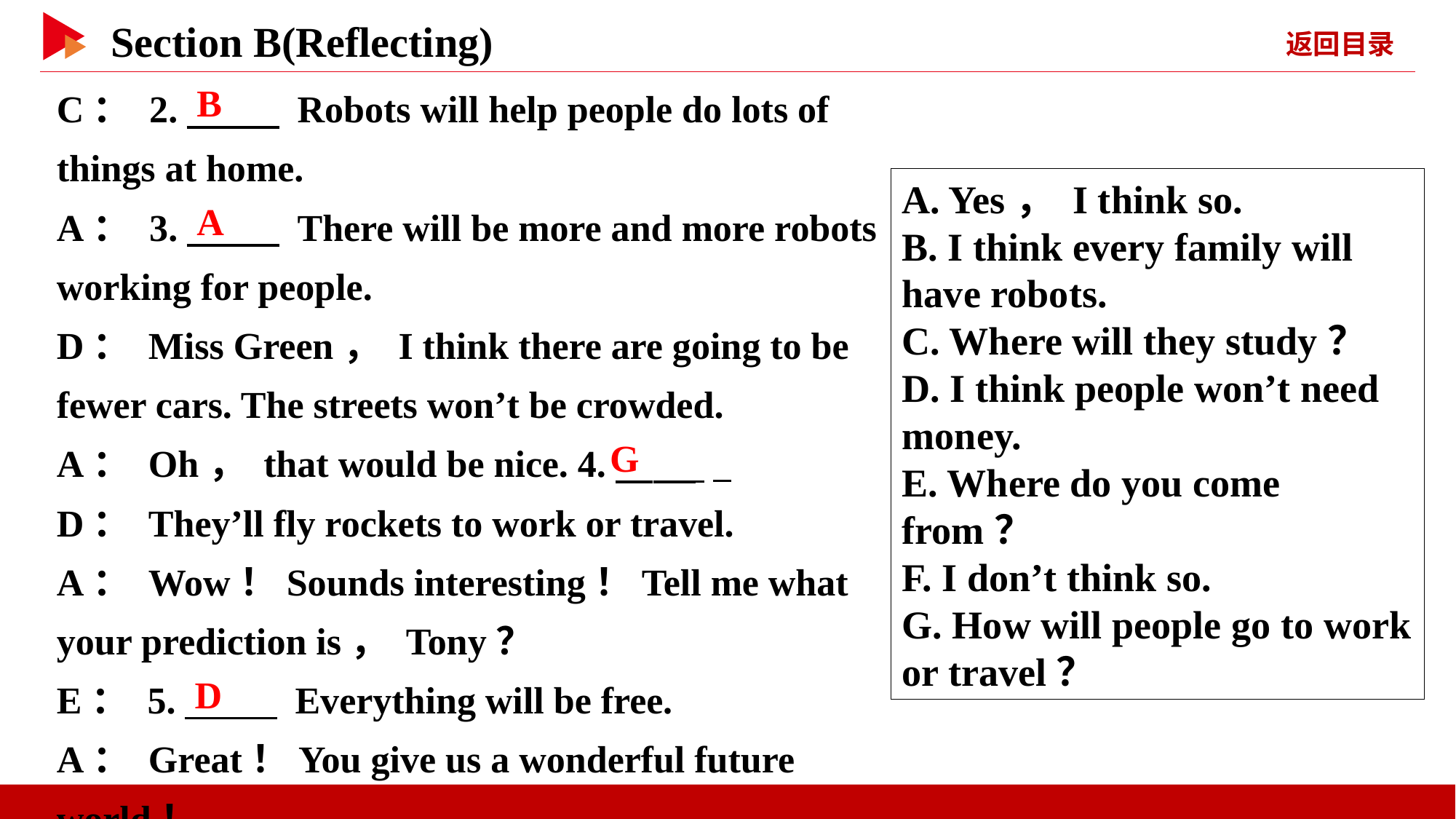

C： 2.　  　 Robots will help people do lots of things at home.
A： 3.　  　 There will be more and more robots working for people.
D： Miss Green， I think there are going to be fewer cars. The streets won’t be crowded.
A： Oh， that would be nice. 4.　      _
D： They’ll fly rockets to work or travel.
A： Wow！Sounds interesting！Tell me what your prediction is， Tony？
E： 5.　  　 Everything will be free.
A： Great！You give us a wonderful future world！
B
A. Yes， I think so.
B. I think every family will have robots.
C. Where will they study？
D. I think people won’t need money.
E. Where do you come from？
F. I don’t think so.
G. How will people go to work or travel？
A
G
D